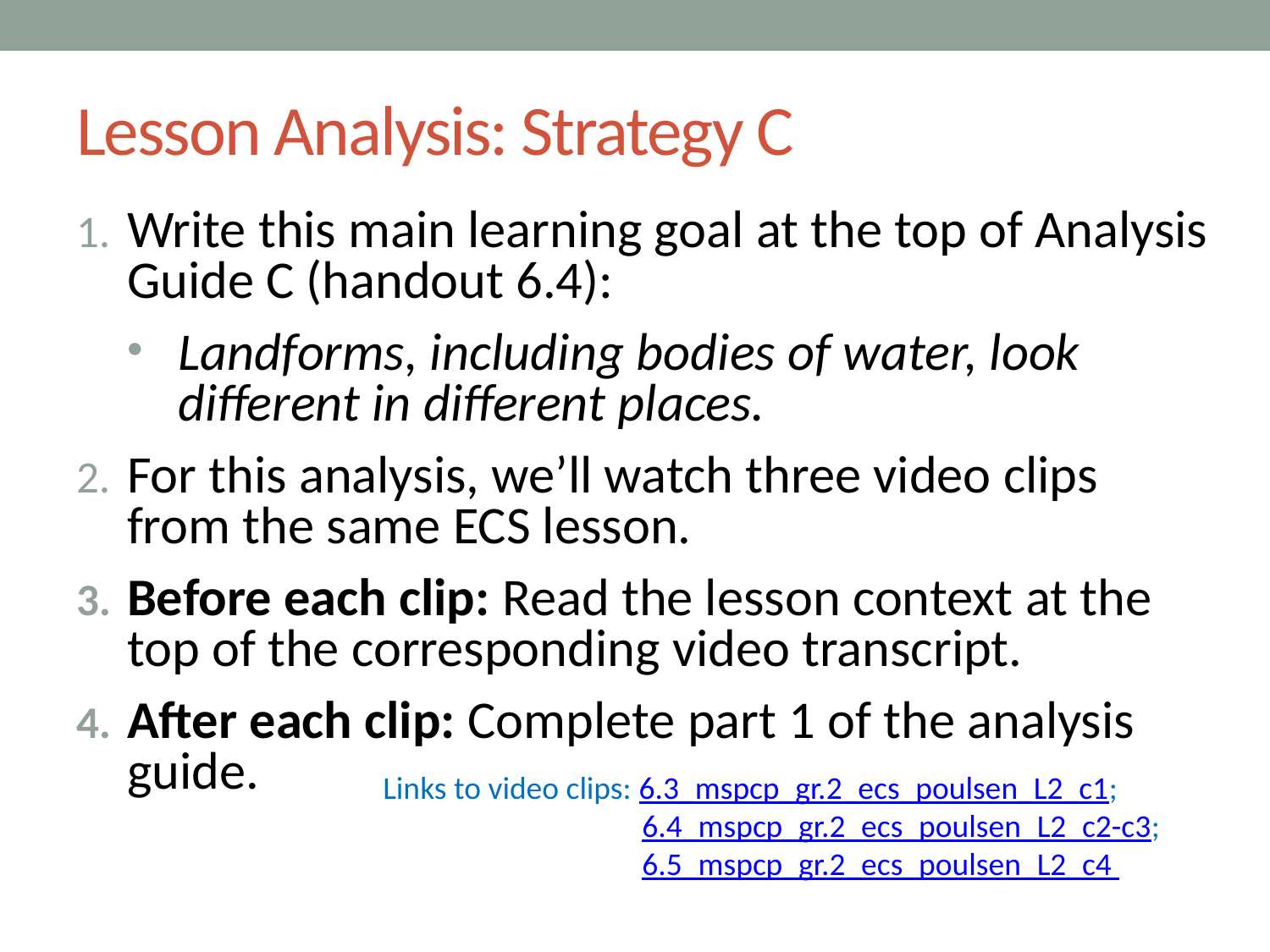

# Lesson Analysis: Strategy C

Write this main learning goal at the top of Analysis Guide C (handout 6.4):
Landforms, including bodies of water, look different in different places.
For this analysis, we’ll watch three video clips from the same ECS lesson.
Before each clip: Read the lesson context at the top of the corresponding video transcript.
After each clip: Complete part 1 of the analysis guide.
Links to video clips: 6.3_mspcp_gr.2_ecs_poulsen_L2_c1;
                                    6.4_mspcp_gr.2_ecs_poulsen_L2_c2-c3;
                                    6.5_mspcp_gr.2_ecs_poulsen_L2_c4